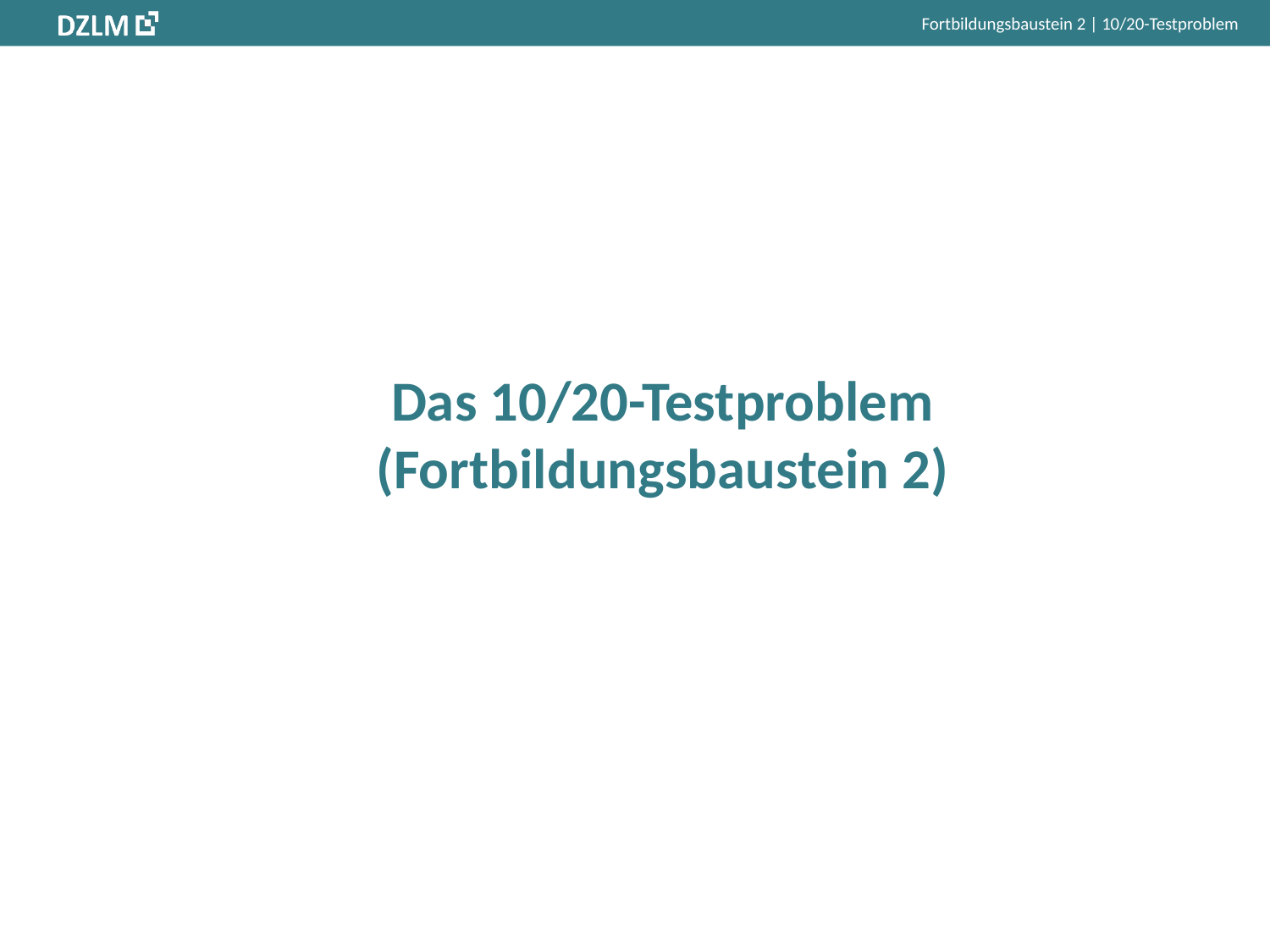

Fortbildungsbaustein 2 | 10/20-Testproblem
# Das 10/20-Testproblem (Fortbildungsbaustein 2)